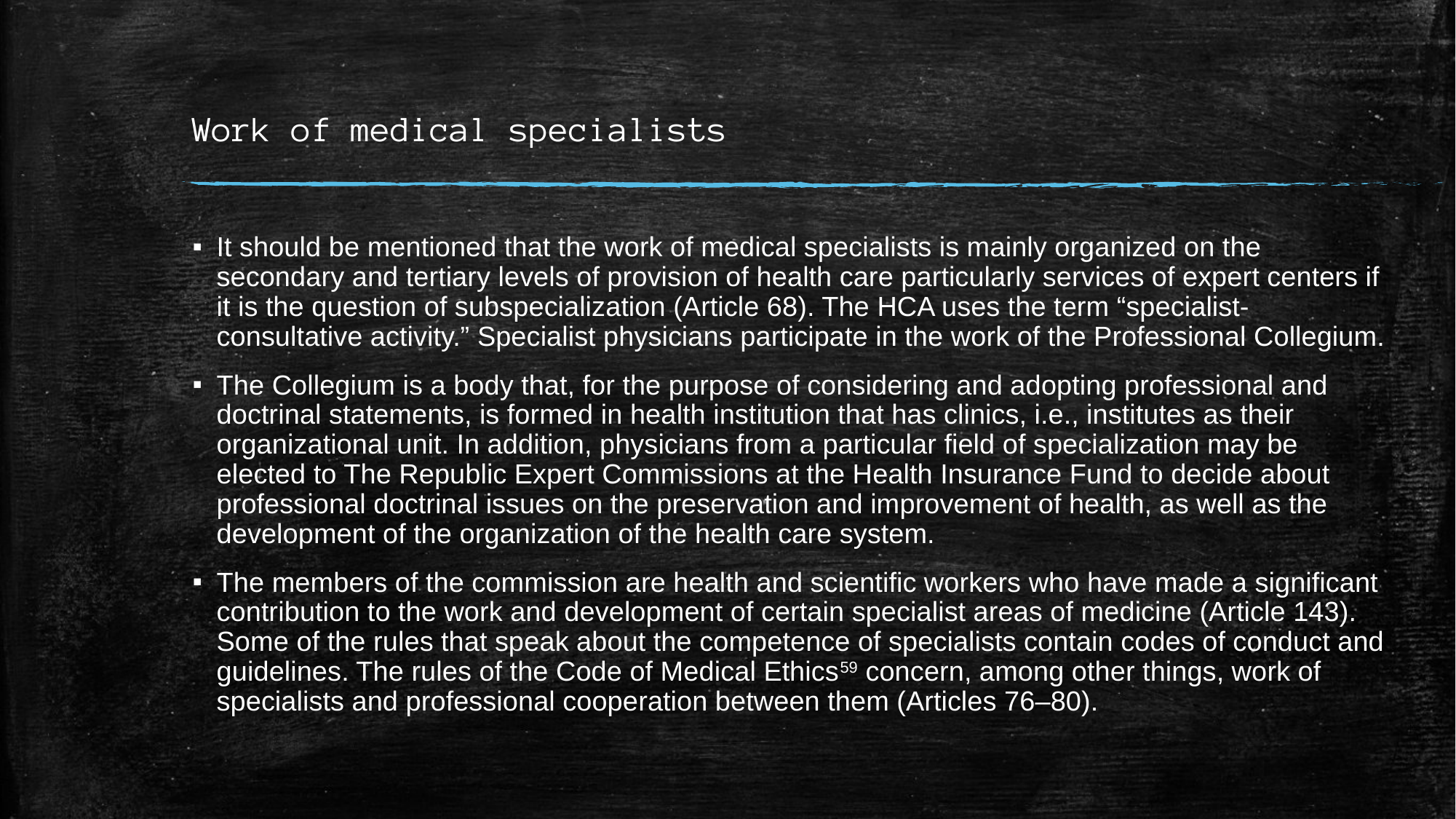

# Work of medical specialists
It should be mentioned that the work of medical specialists is mainly organized on the secondary and tertiary levels of provision of health care particularly services of expert centers if it is the question of subspecialization (Article 68). The HCA uses the term “specialist-consultative activity.” Specialist physicians participate in the work of the Professional Collegium.
The Collegium is a body that, for the purpose of considering and adopting professional and doctrinal statements, is formed in health institution that has clinics, i.e., institutes as their organizational unit. In addition, physicians from a particular ﬁeld of specialization may be elected to The Republic Expert Commissions at the Health Insurance Fund to decide about professional doctrinal issues on the preservation and improvement of health, as well as the development of the organization of the health care system.
The members of the commission are health and scientiﬁc workers who have made a signiﬁcant contribution to the work and development of certain specialist areas of medicine (Article 143). Some of the rules that speak about the competence of specialists contain codes of conduct and guidelines. The rules of the Code of Medical Ethics59 concern, among other things, work of specialists and professional cooperation between them (Articles 76–80).